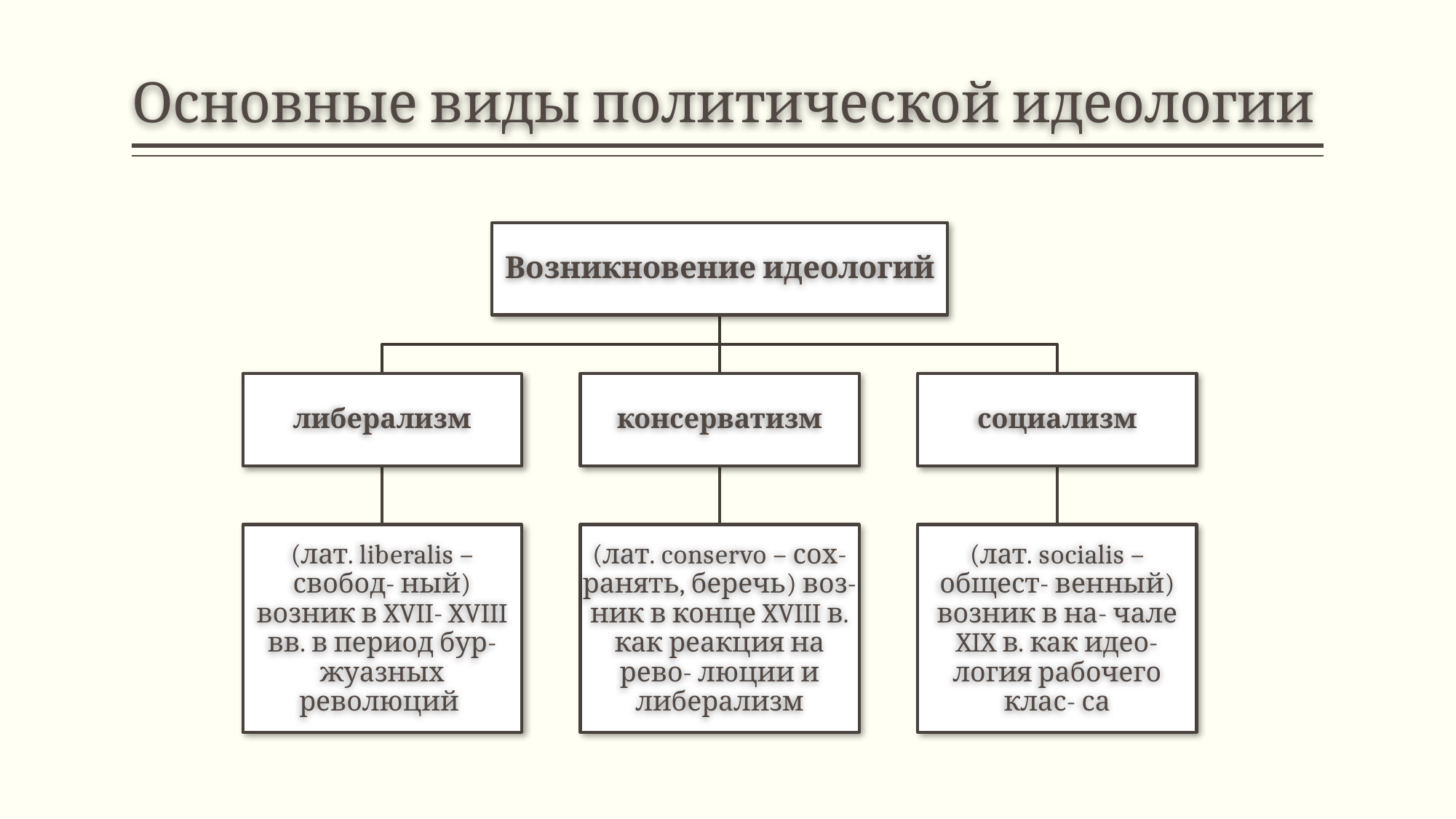

# Основные виды политической идеологии

Возникновение идеологий

либерализм

консерватизм

социализм

(лат. liberalis – свобод- ный) возник в XVII- XVIII вв. в период бур- жуазных революций

(лат. conservo – сох- ранять, беречь) воз- ник в конце XVIII в. как реакция на рево- люции и либерализм

(лат. socialis – общест- венный) возник в на- чале XIX в. как идео- логия рабочего клас- са